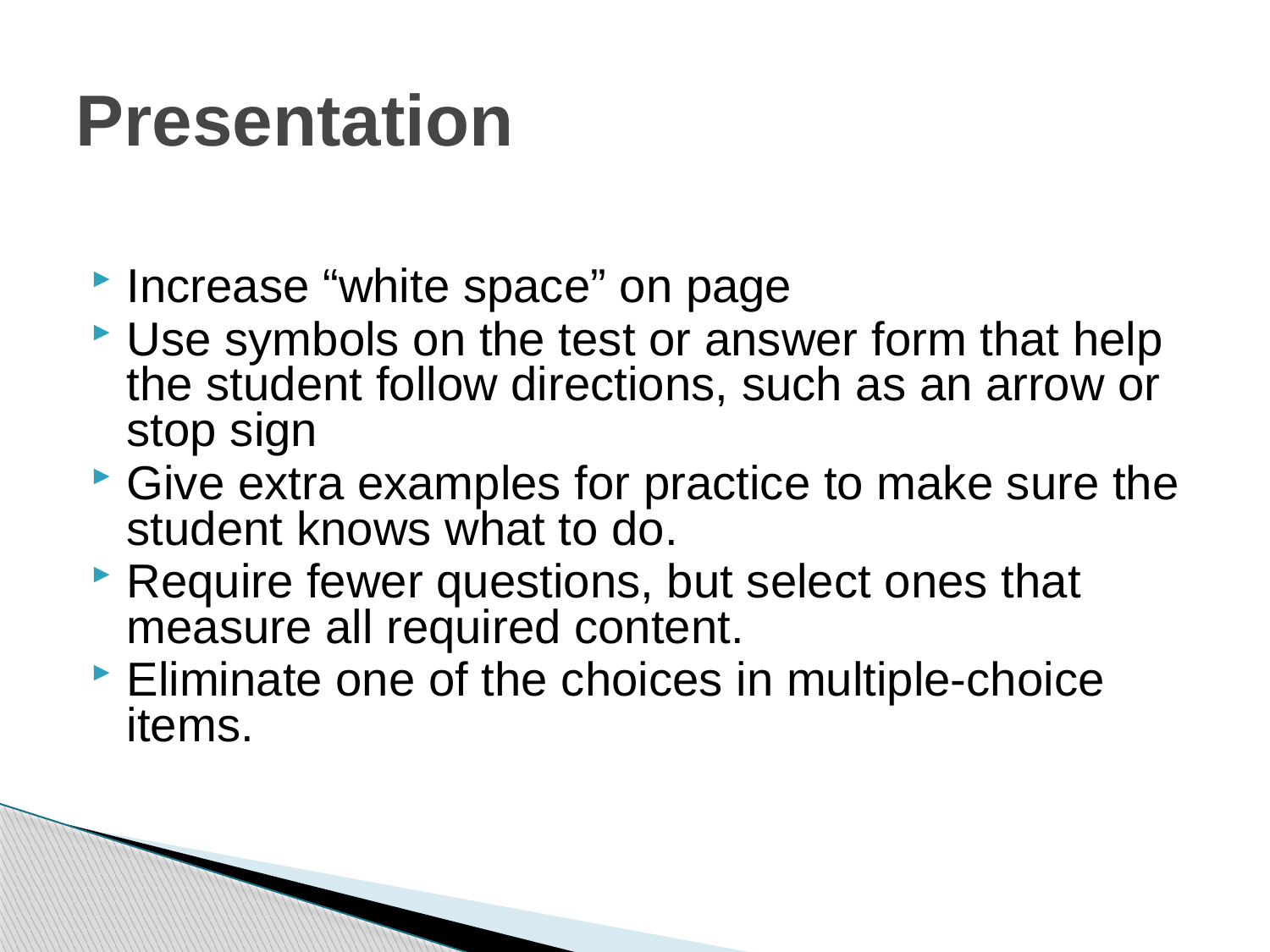

# Presentation

Increase “white space” on page
Use symbols on the test or answer form that help the student follow directions, such as an arrow or stop sign
Give extra examples for practice to make sure the student knows what to do.
Require fewer questions, but select ones that measure all required content.
Eliminate one of the choices in multiple-choice items.